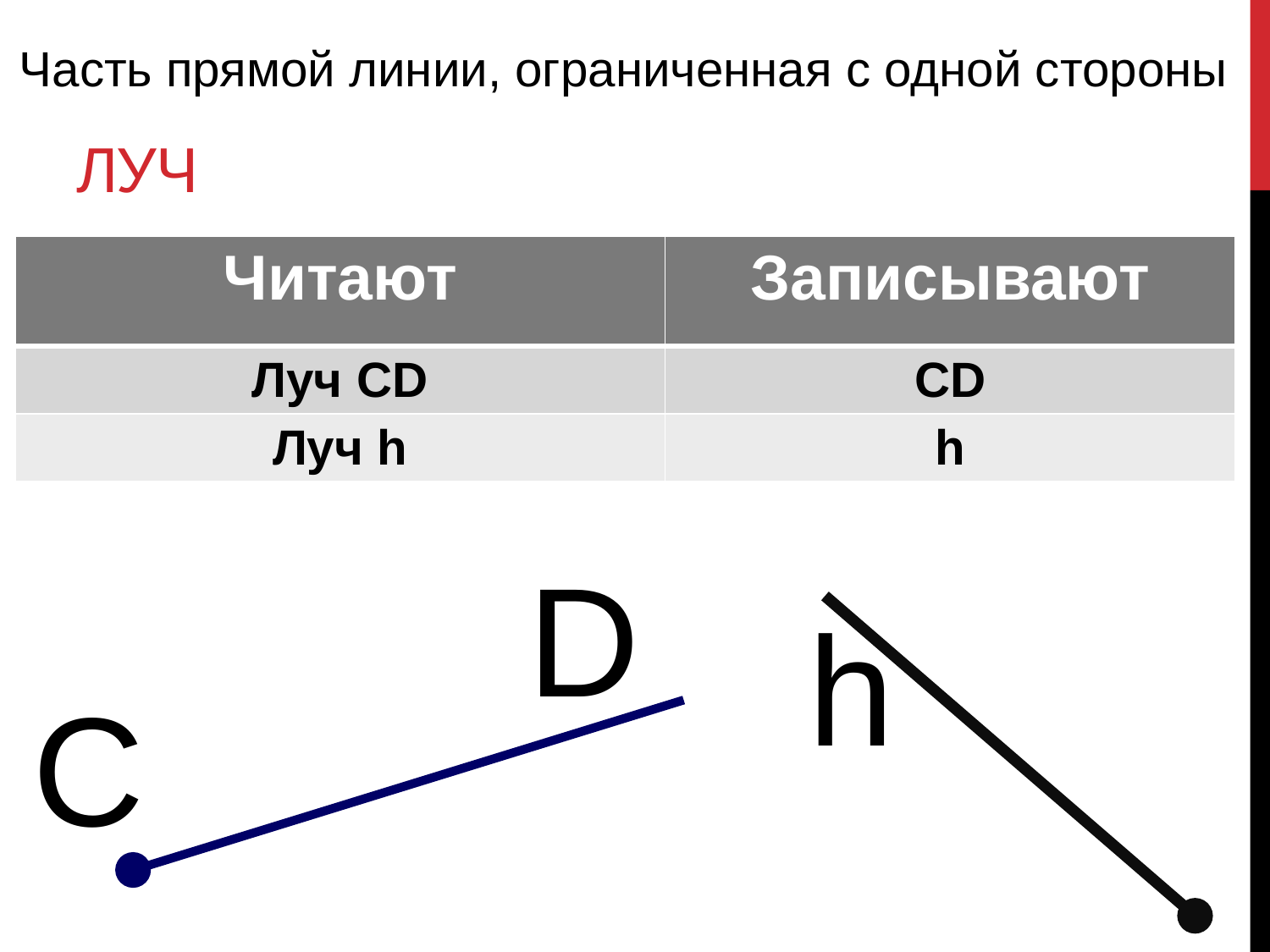

# Луч
Часть прямой линии, ограниченная с одной стороны
| Читают | Записывают |
| --- | --- |
| Луч CD | CD |
| Луч h | h |
D
h
C